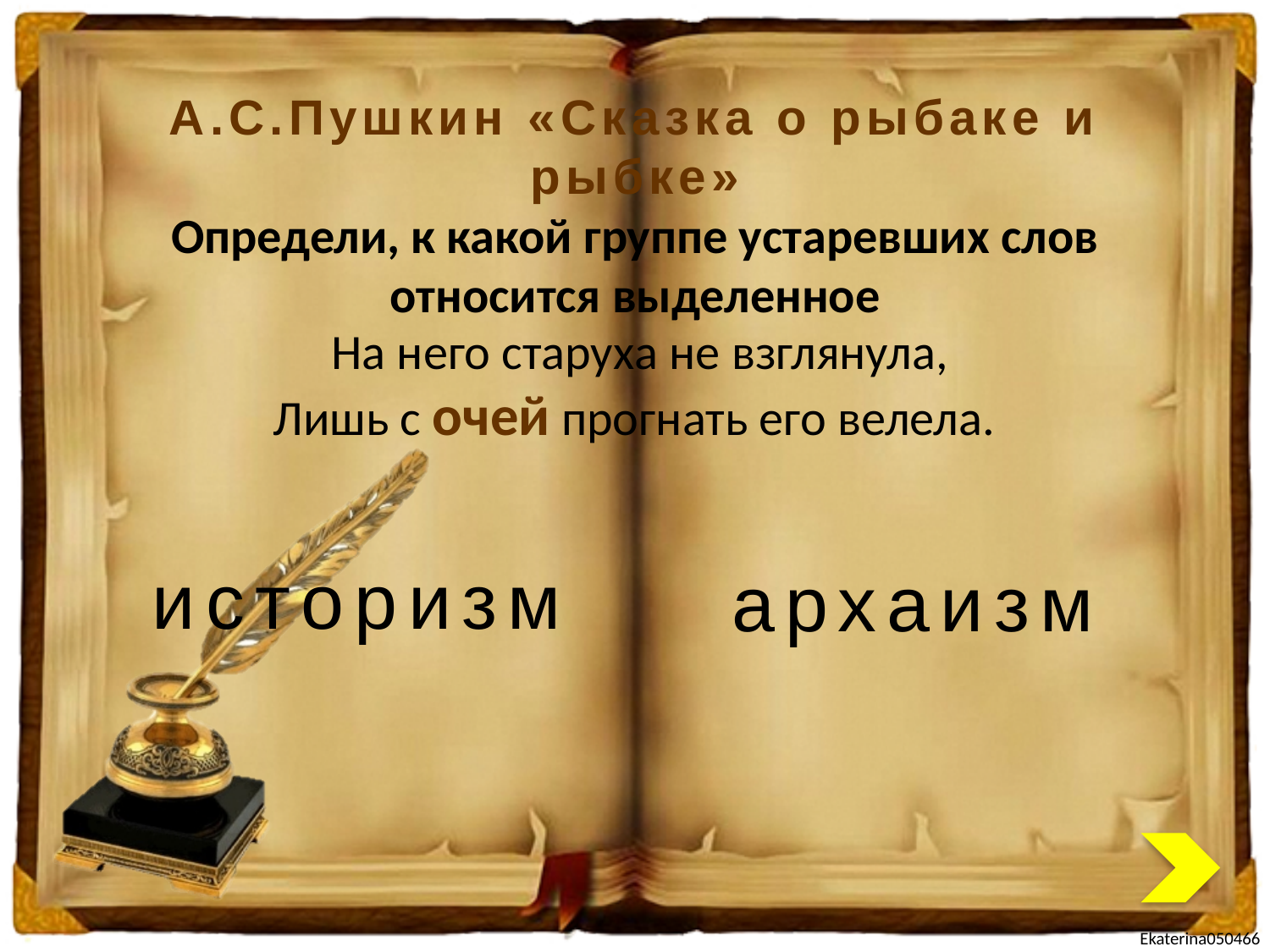

А.С.Пушкин «Сказка о рыбаке и рыбке»
Определи, к какой группе устаревших слов относится выделенное
На него старуха не взглянула,
Лишь с очей прогнать его велела.
историзм
архаизм